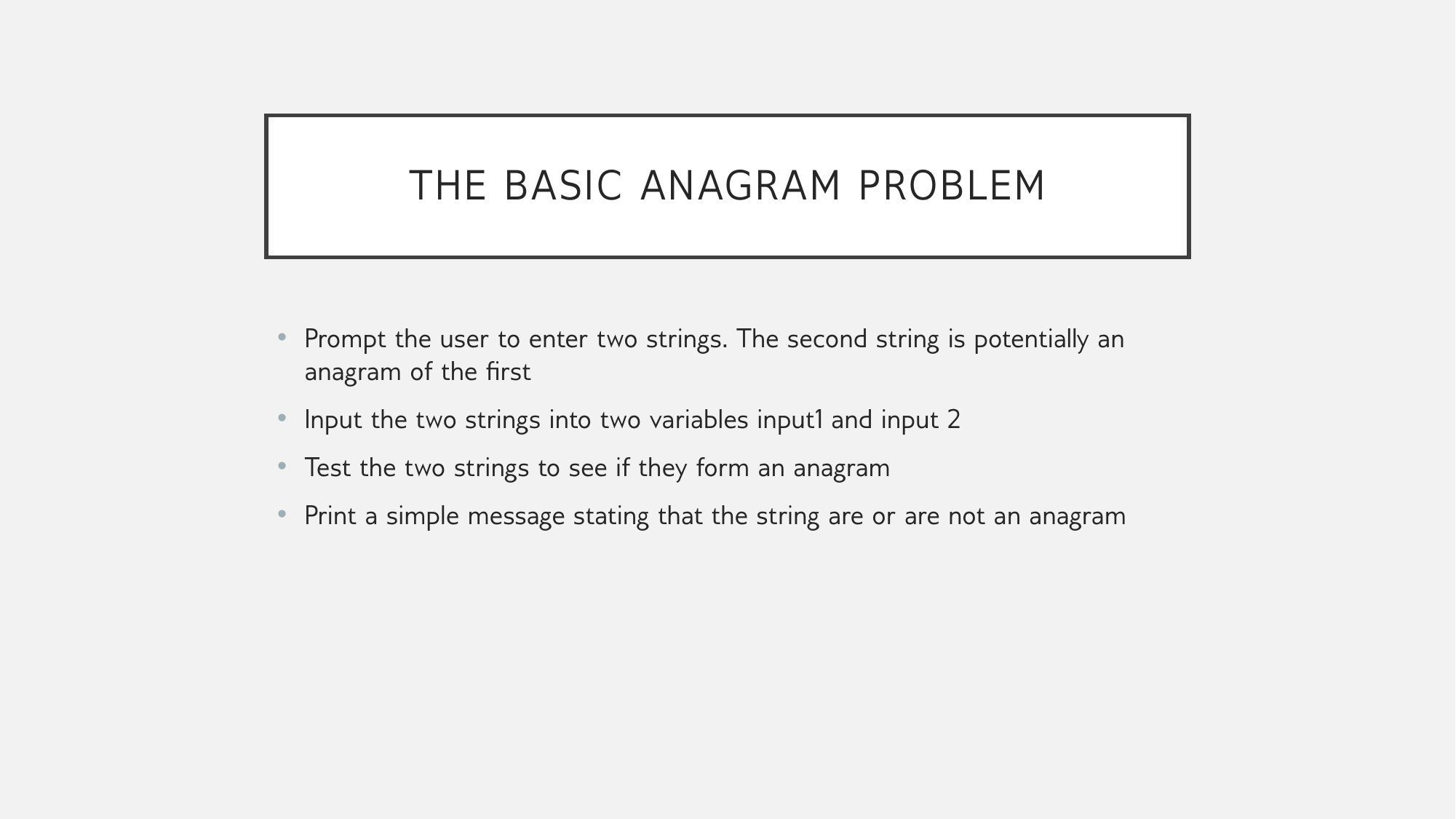

# The Basic anagram problem
Prompt the user to enter two strings. The second string is potentially an anagram of the first
Input the two strings into two variables input1 and input 2
Test the two strings to see if they form an anagram
Print a simple message stating that the string are or are not an anagram